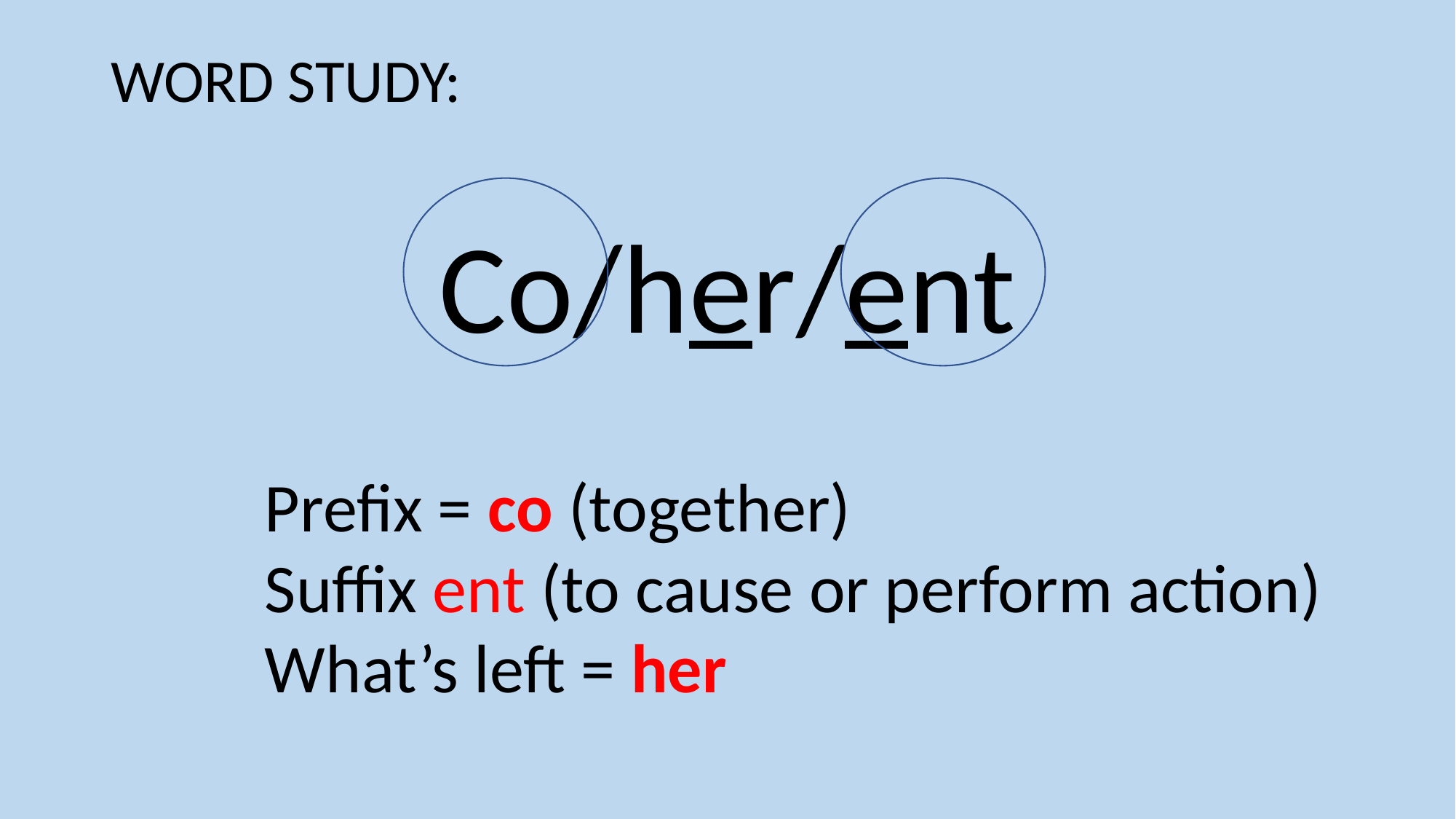

# WORD STUDY:

Co/her/ent

Prefix = co (together)
Suffix ent (to cause or perform action)
What’s left = her